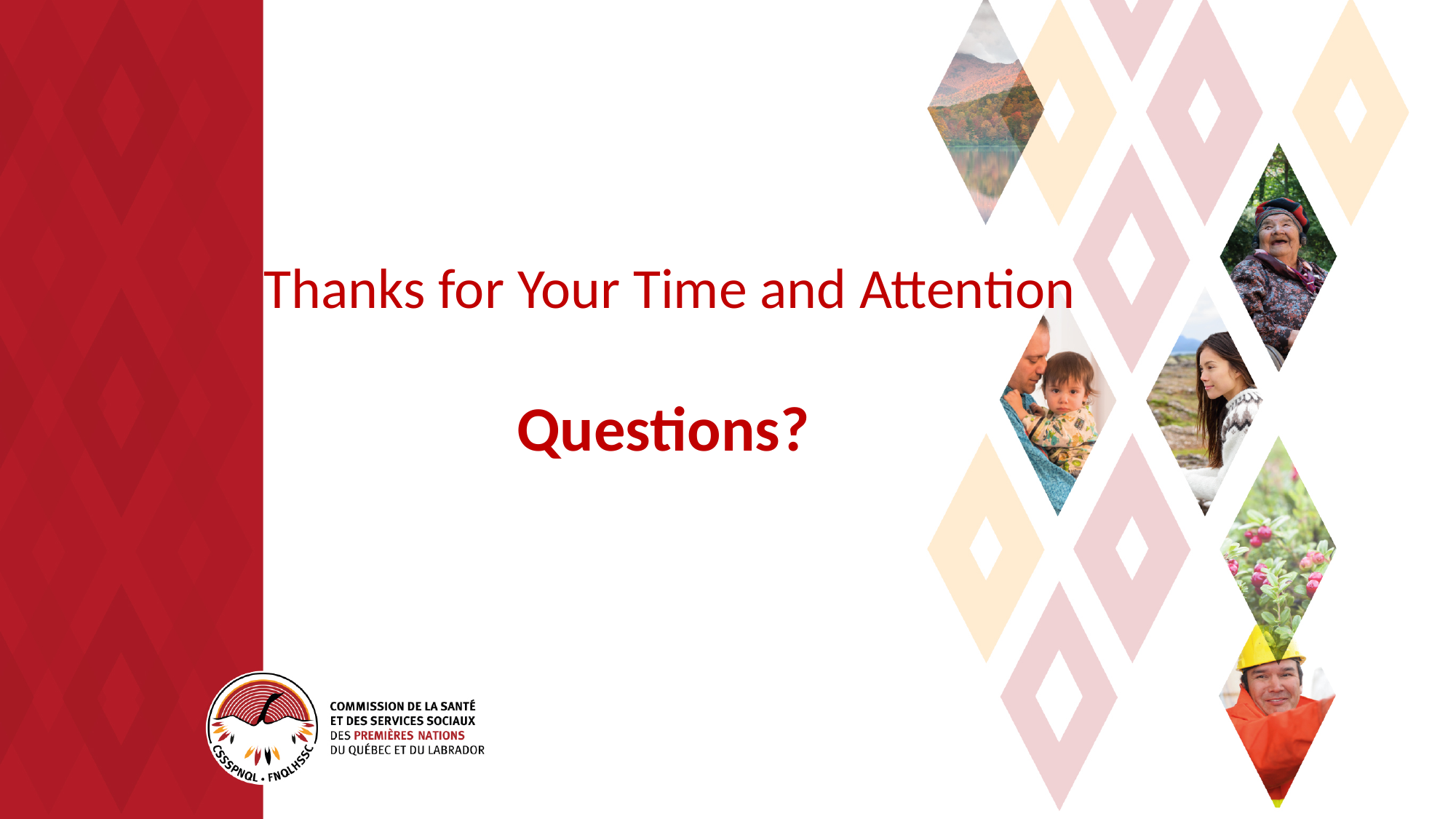

Thanks for Your Time and Attention
Questions?